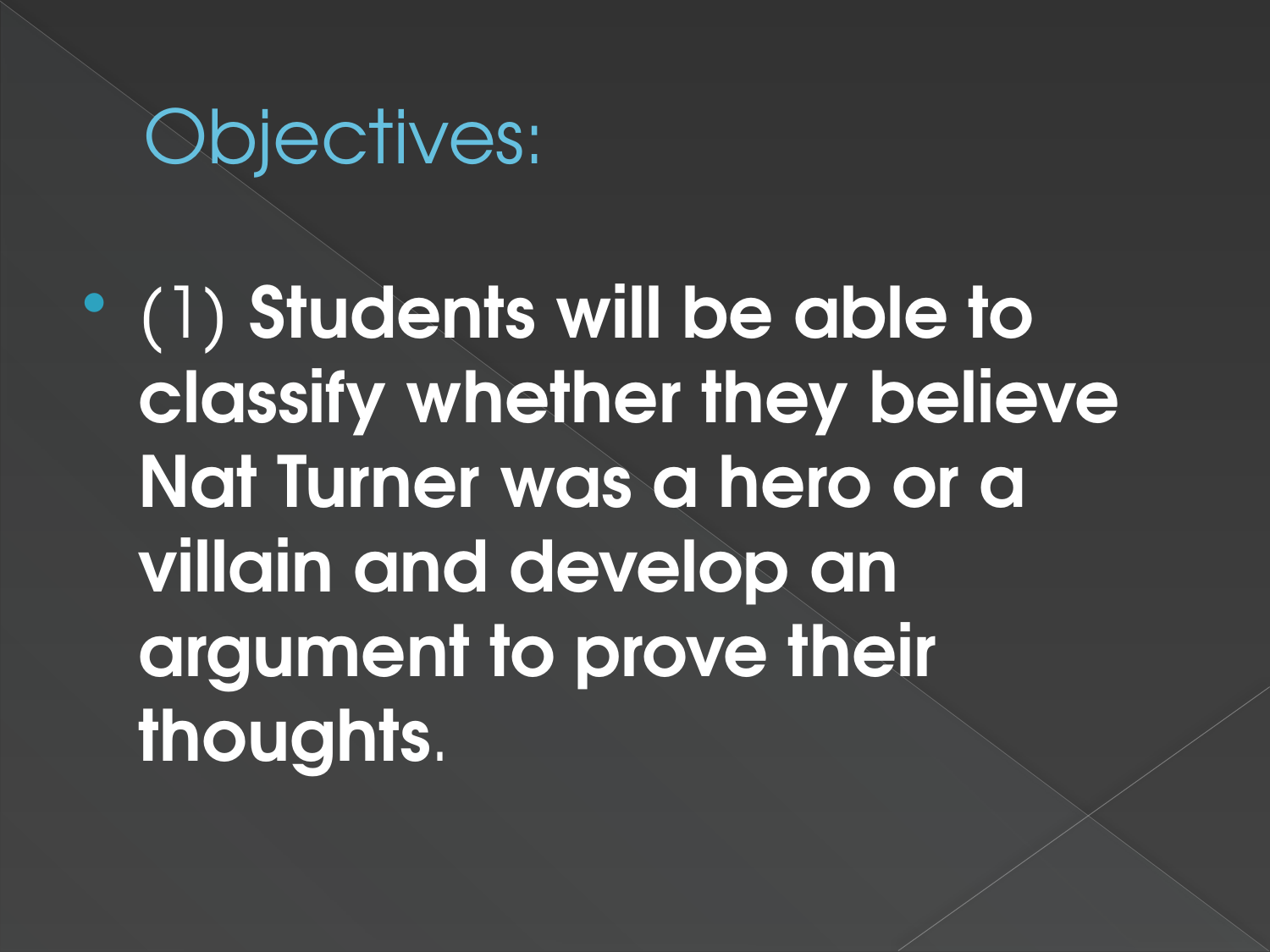

# Objectives:
(1) Students will be able to classify whether they believe Nat Turner was a hero or a villain and develop an argument to prove their thoughts.